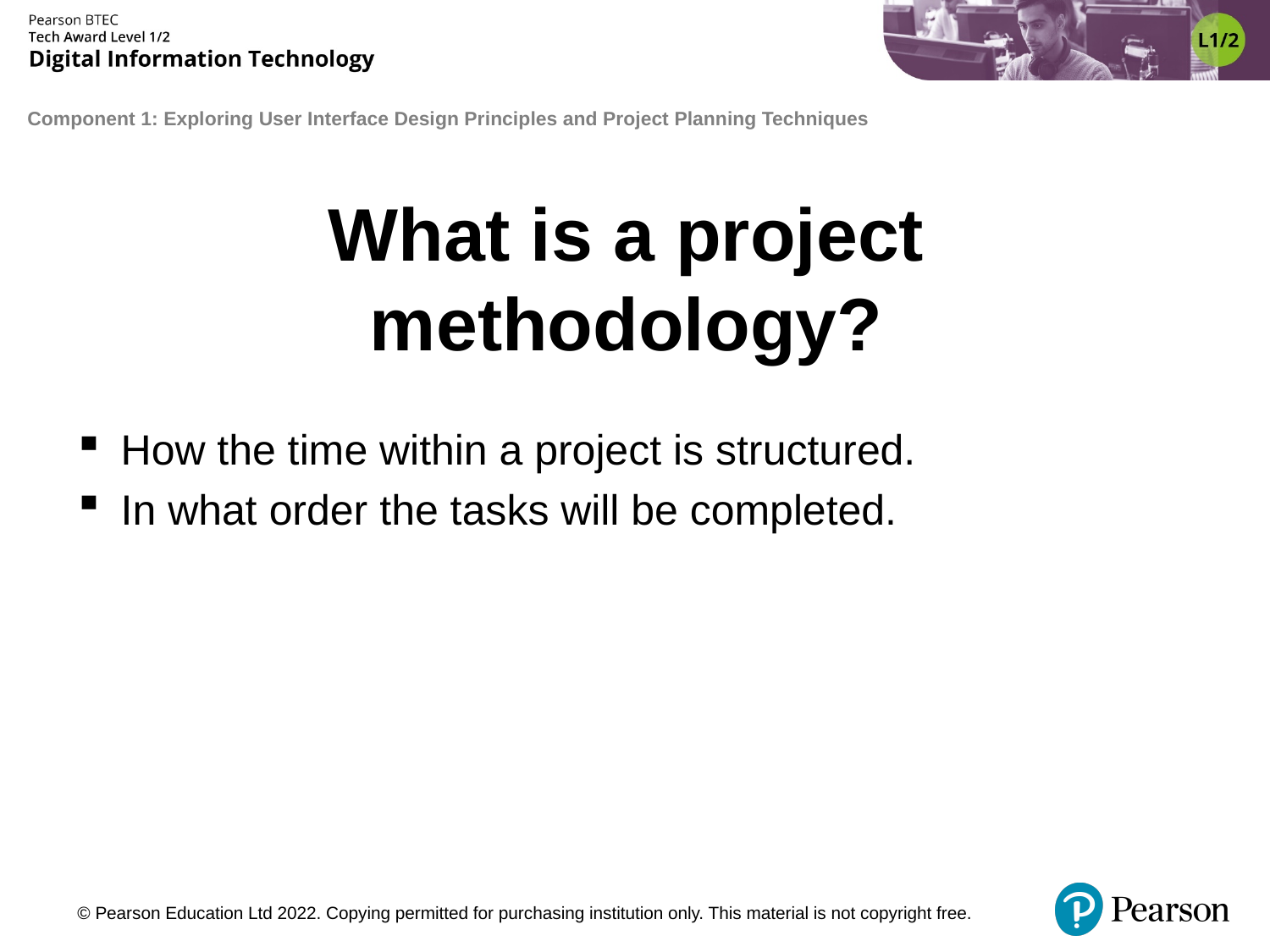

# What is a project methodology?

How the time within a project is structured.
In what order the tasks will be completed.